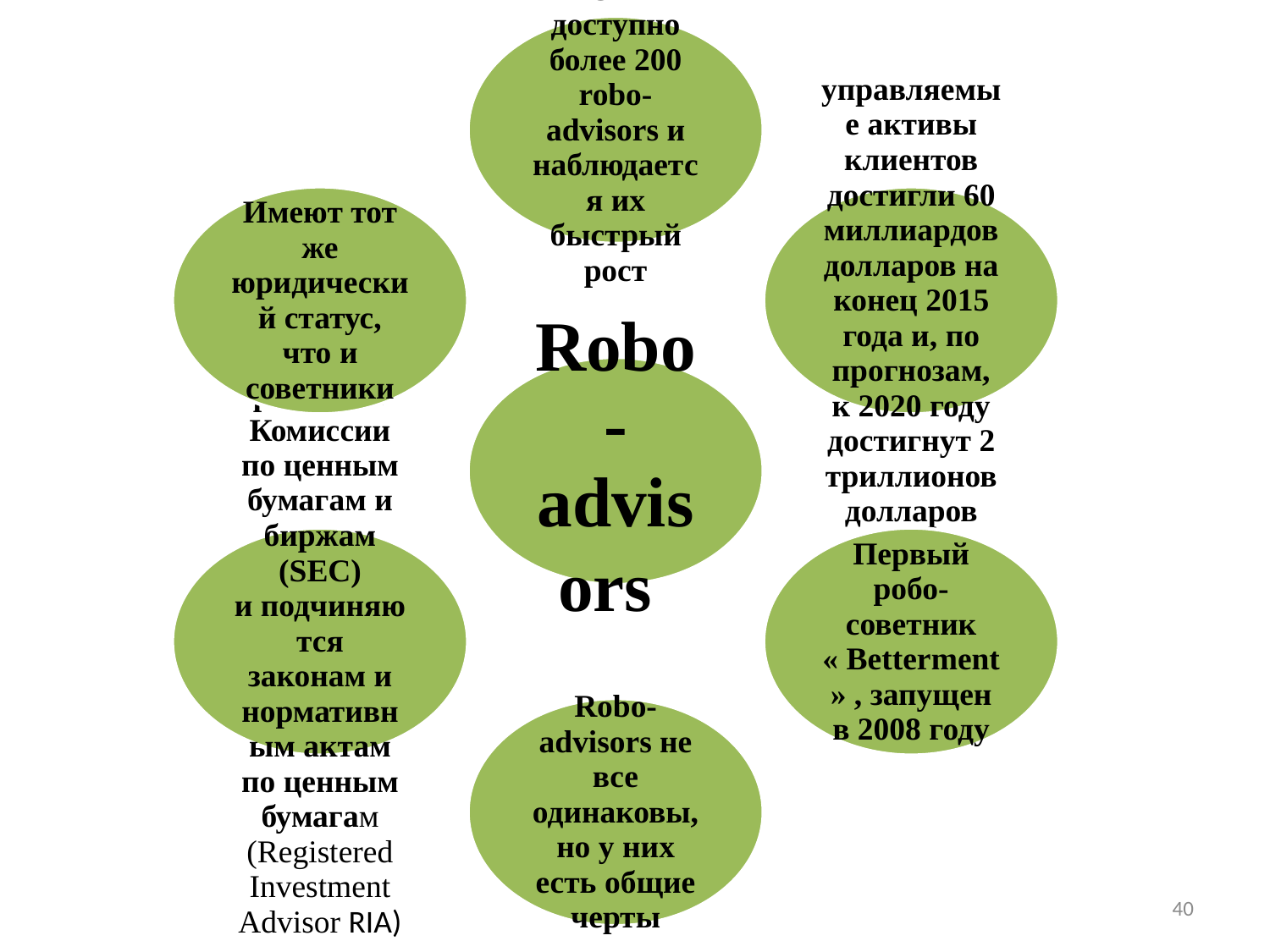

Robo-advisors
в США доступно более 200 robo-advisors и наблюдается их быстрый рост
управляемые активы клиентов достигли 60 миллиардов долларов на конец 2015 года и, по прогнозам, к 2020 году достигнут 2 триллионов долларов
Первый робо-советник « Betterment» , запущен в 2008 году
Robo-advisors не все одинаковы, но у них есть общие черты
40